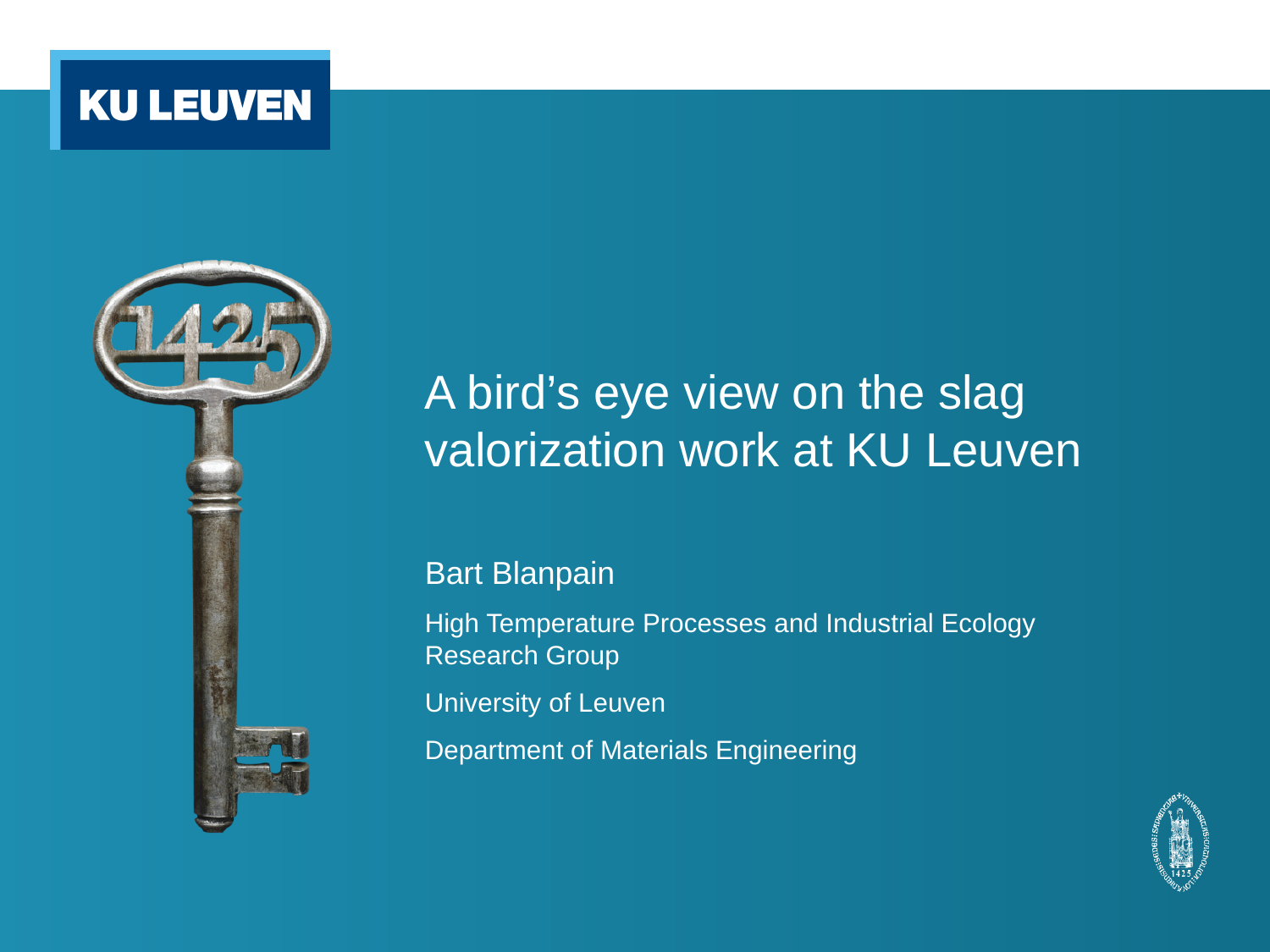

# A bird’s eye view on the slag valorization work at KU Leuven

Bart Blanpain
High Temperature Processes and Industrial Ecology Research Group
University of Leuven
Department of Materials Engineering